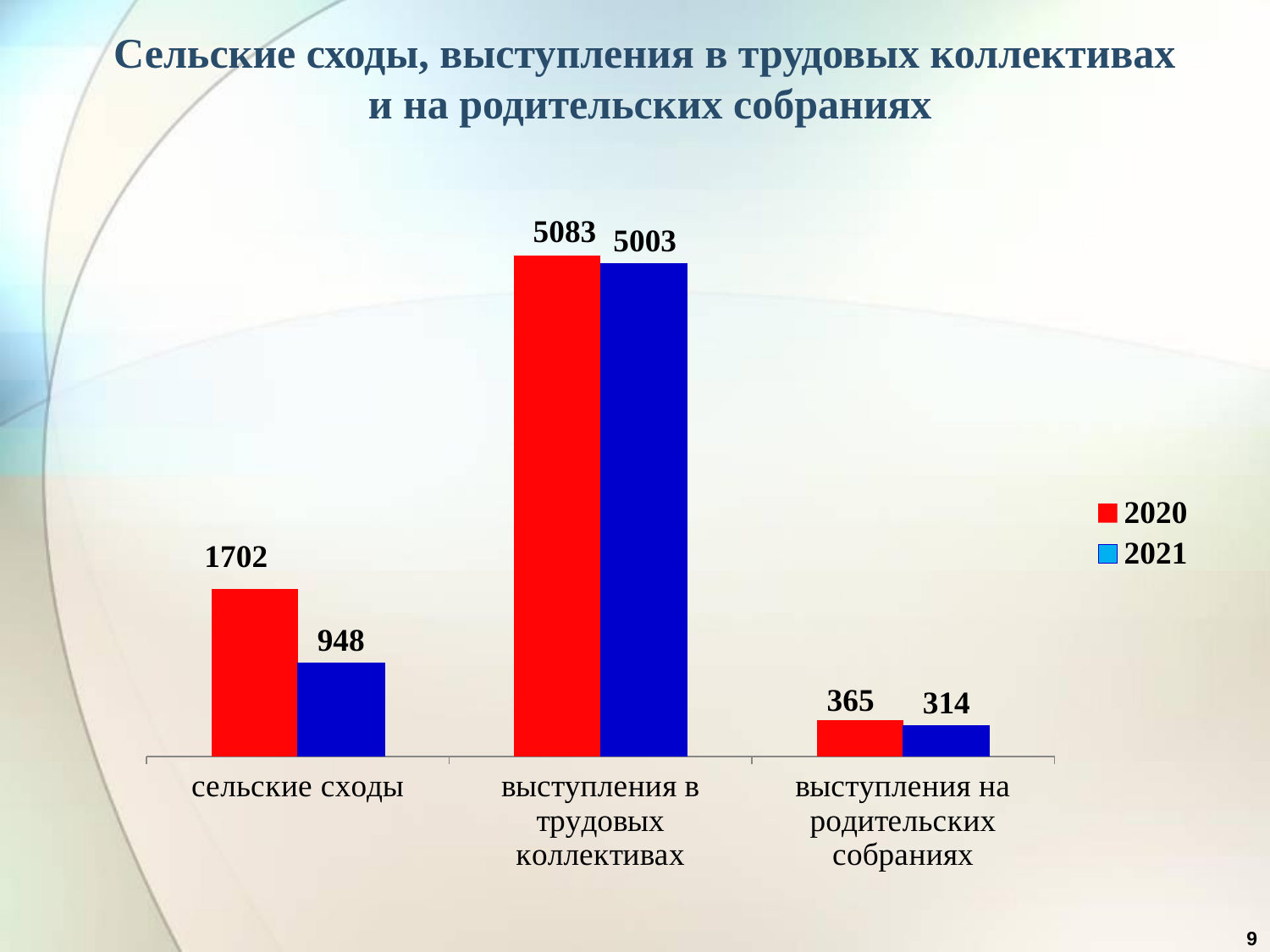

Сельские сходы, выступления в трудовых коллективах
и на родительских собраниях

### Chart

| Category | 2020 | 2021 |
|---|---|---|
| сельские сходы | 1702.0 | 948.0 |
| выступления в трудовых коллективах | 5083.0 | 5003.0 |
| выступления на родительских собраниях | 365.0 | 314.0 |

[unsupported chart]

9